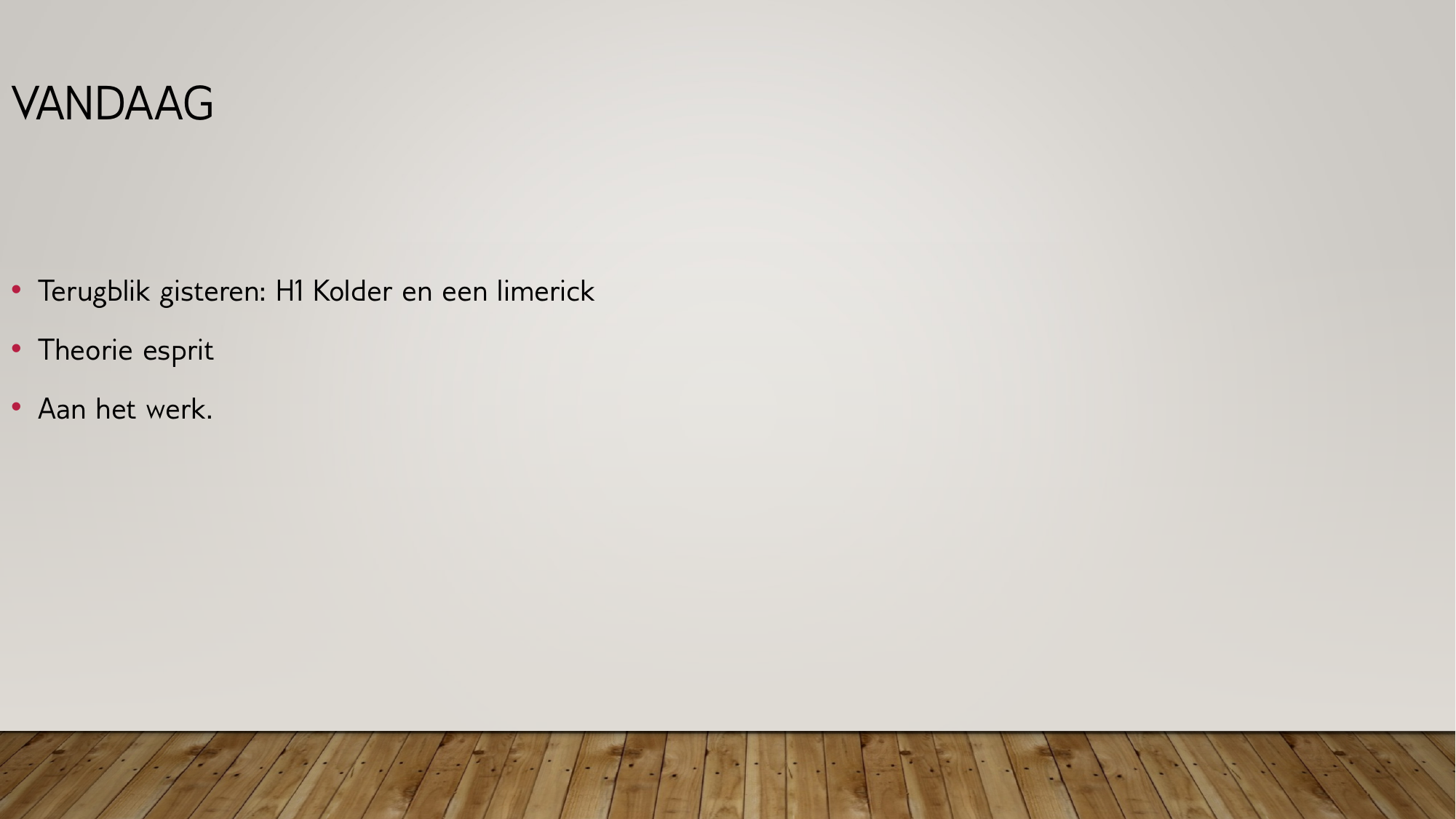

vandaag
Terugblik gisteren: H1 Kolder en een limerick
Theorie esprit
Aan het werk.